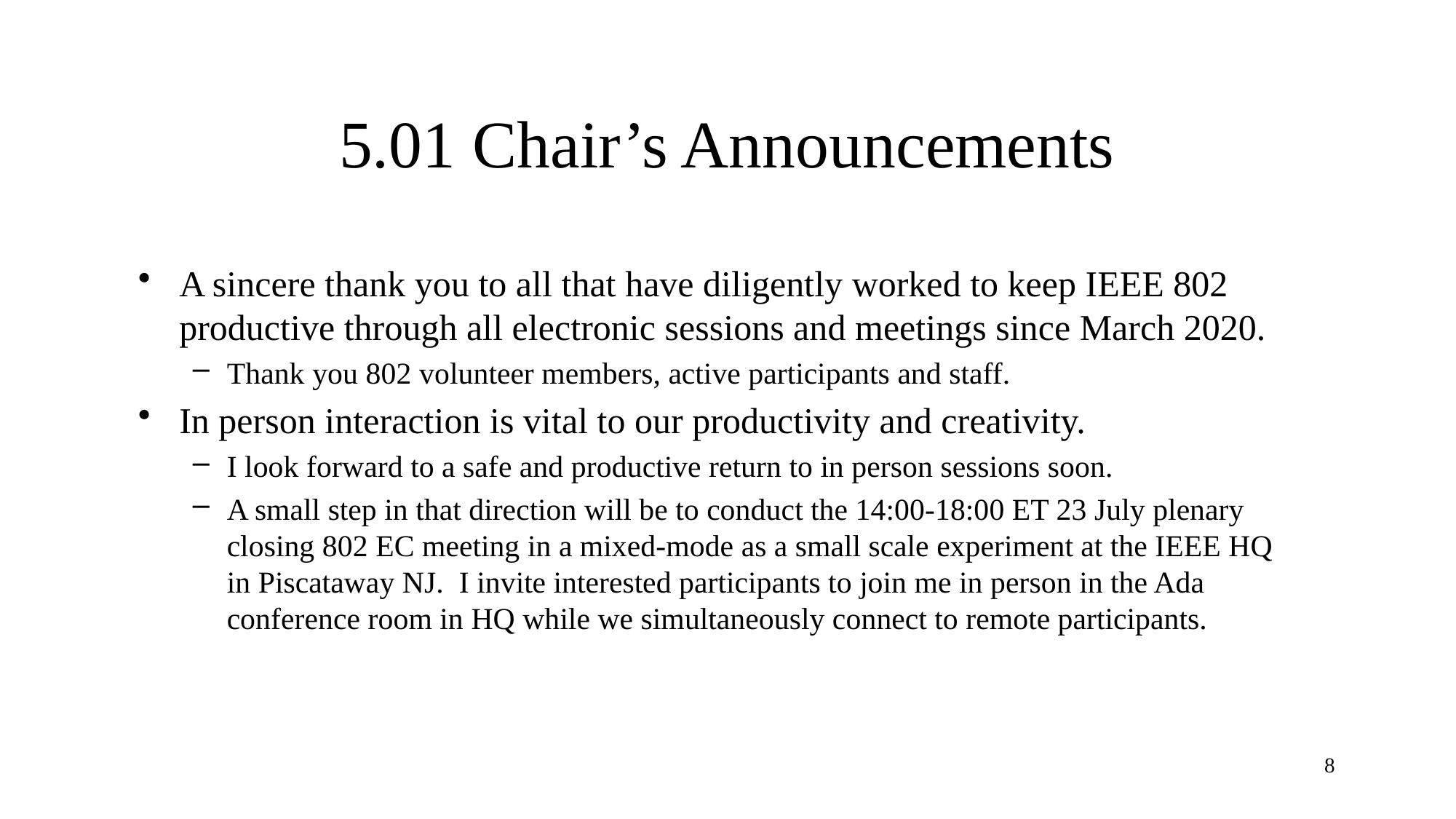

# 5.01 Chair’s Announcements
A sincere thank you to all that have diligently worked to keep IEEE 802 productive through all electronic sessions and meetings since March 2020.
Thank you 802 volunteer members, active participants and staff.
In person interaction is vital to our productivity and creativity.
I look forward to a safe and productive return to in person sessions soon.
A small step in that direction will be to conduct the 14:00-18:00 ET 23 July plenary closing 802 EC meeting in a mixed-mode as a small scale experiment at the IEEE HQ in Piscataway NJ.  I invite interested participants to join me in person in the Ada conference room in HQ while we simultaneously connect to remote participants.

8